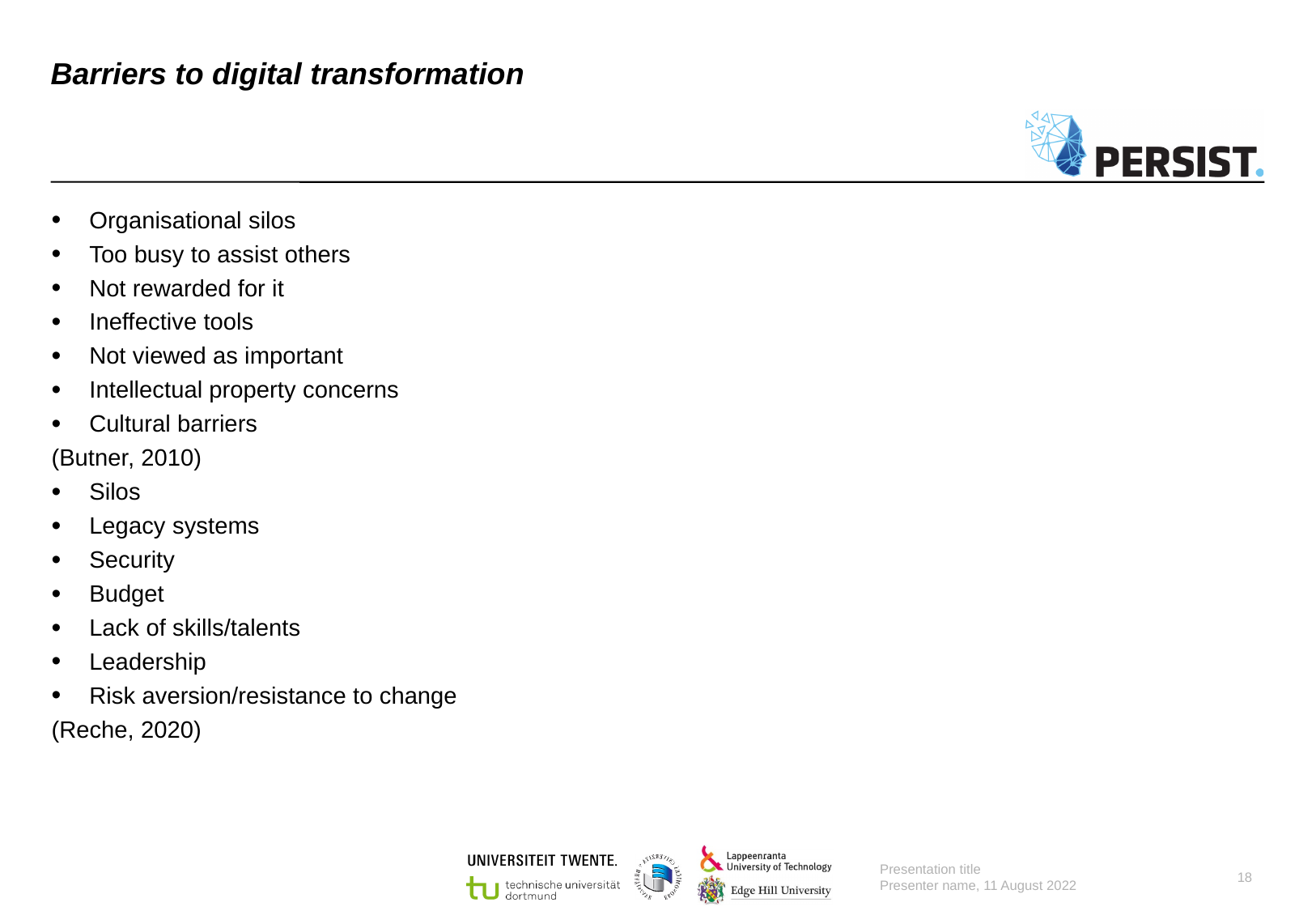

# Barriers to digital transformation

Organisational silos
Too busy to assist others
Not rewarded for it
Ineffective tools
Not viewed as important
Intellectual property concerns
Cultural barriers
(Butner, 2010)
Silos
Legacy systems
Security
Budget
Lack of skills/talents
Leadership
Risk aversion/resistance to change
(Reche, 2020)

Presentation title
Presenter name, 11 August 2022
18